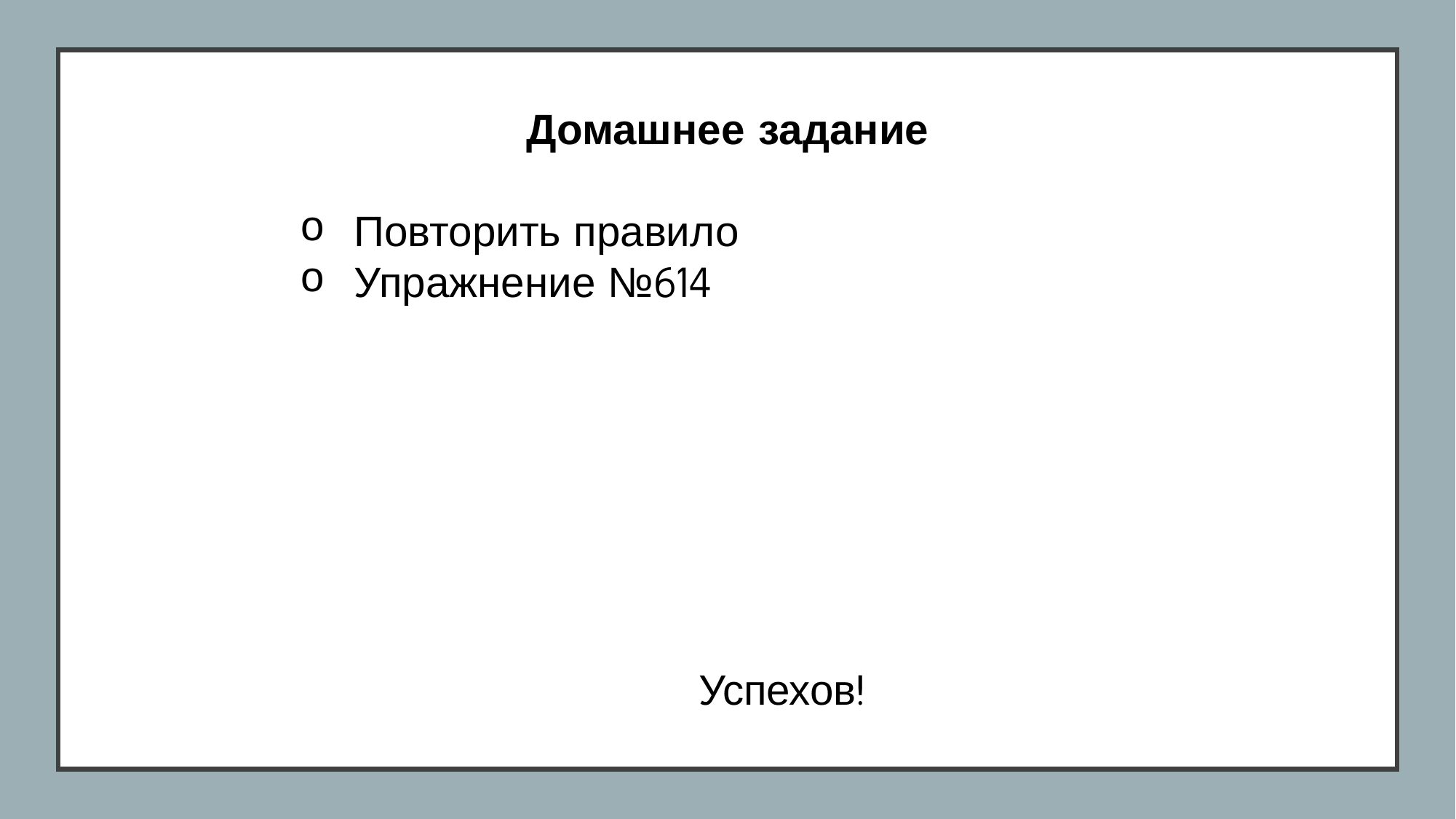

#
Домашнее задание

Повторить правило
Упражнение №614

Успехов!